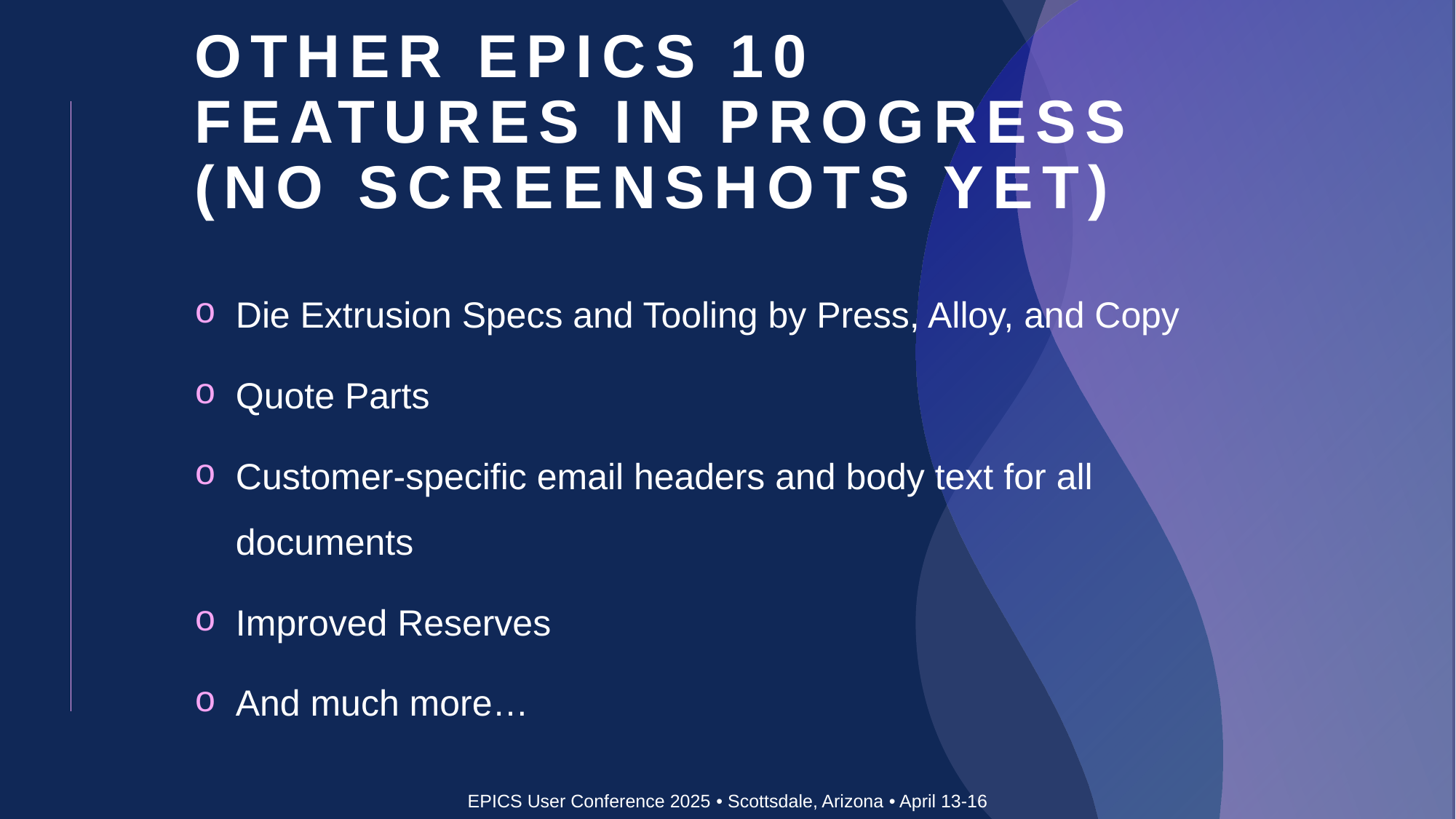

# Other EPICS 10 features in progress (no screenshots yet)
Die Extrusion Specs and Tooling by Press, Alloy, and Copy
Quote Parts
Customer-specific email headers and body text for all documents
Improved Reserves
And much more…